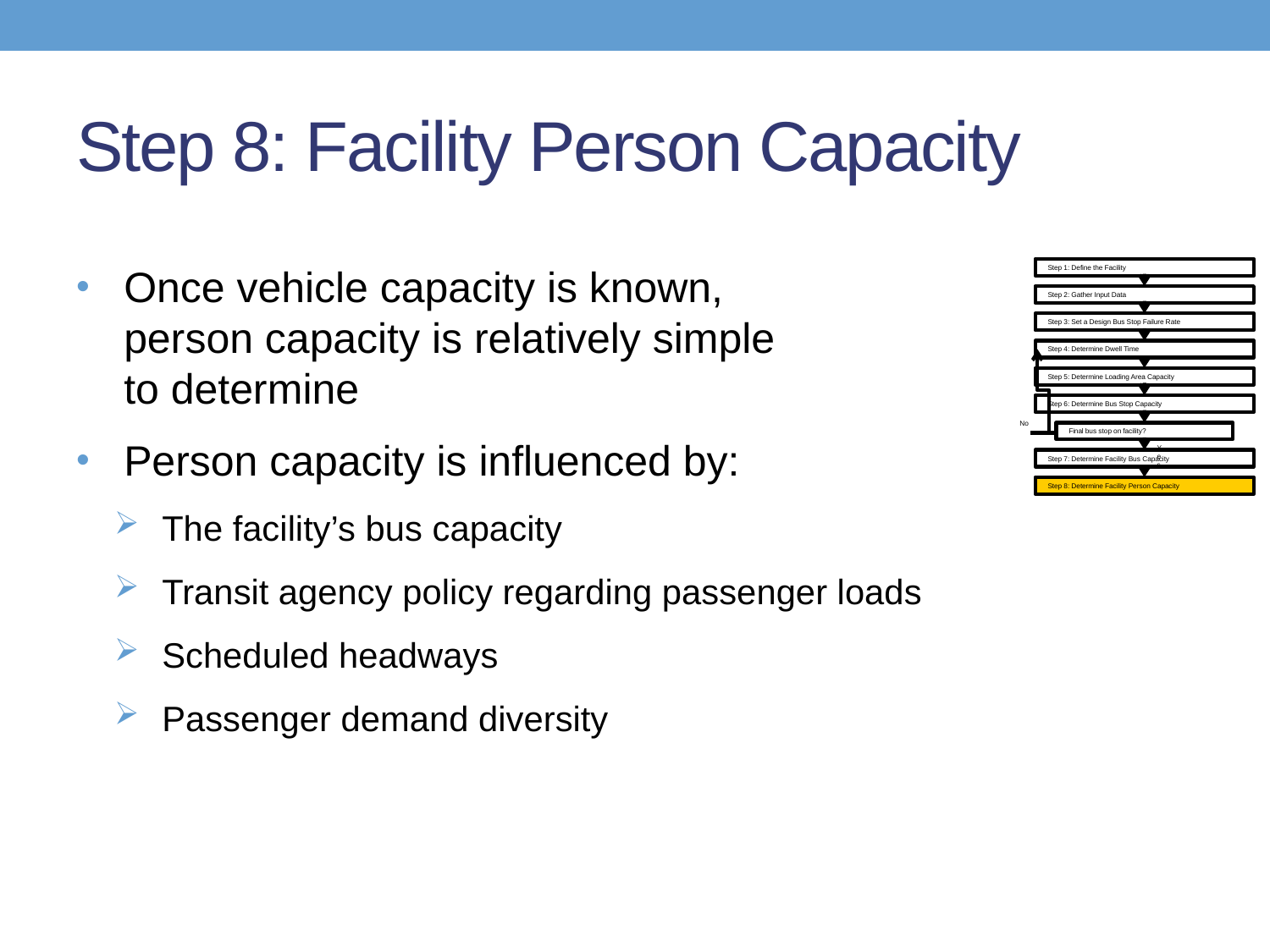

# Step 8: Facility Person Capacity
Once vehicle capacity is known,
person capacity is relatively simple
to determine
Person capacity is influenced by:
The facility’s bus capacity
Transit agency policy regarding passenger loads
Scheduled headways
Passenger demand diversity
Step 1: Define the Facility
Step 2: Gather Input Data
Step 3: Set a Design Bus Stop Failure Rate
Step 4: Determine Dwell Time
Step 5: Determine Loading Area Capacity
Step 6: Determine Bus Stop Capacity
No
Final bus stop on facility?
Yes
Step 7: Determine Facility Bus Capacity
Step 8: Determine Facility Person Capacity